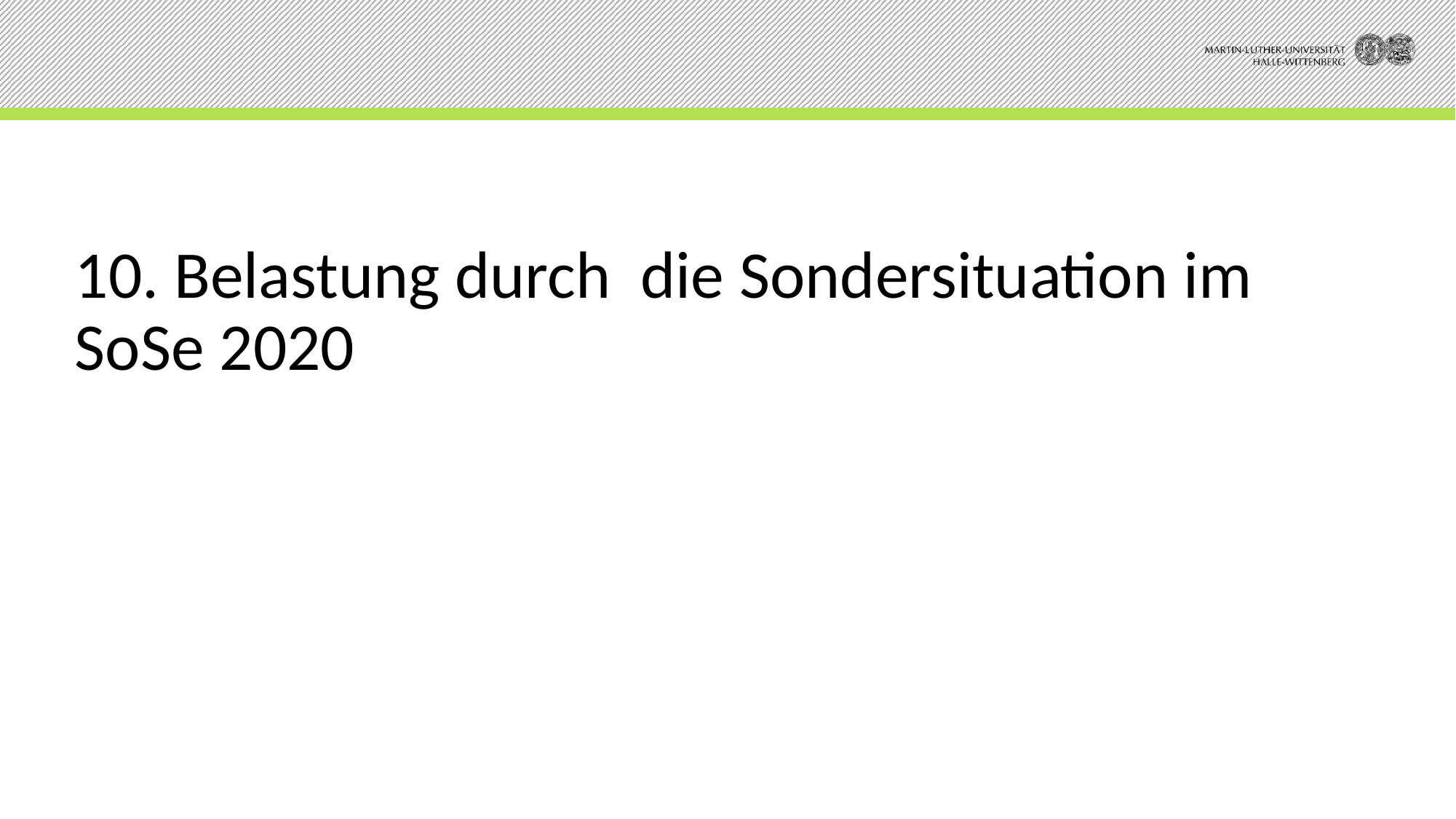

# 10. Belastung durch  die Sondersituation im SoSe 2020